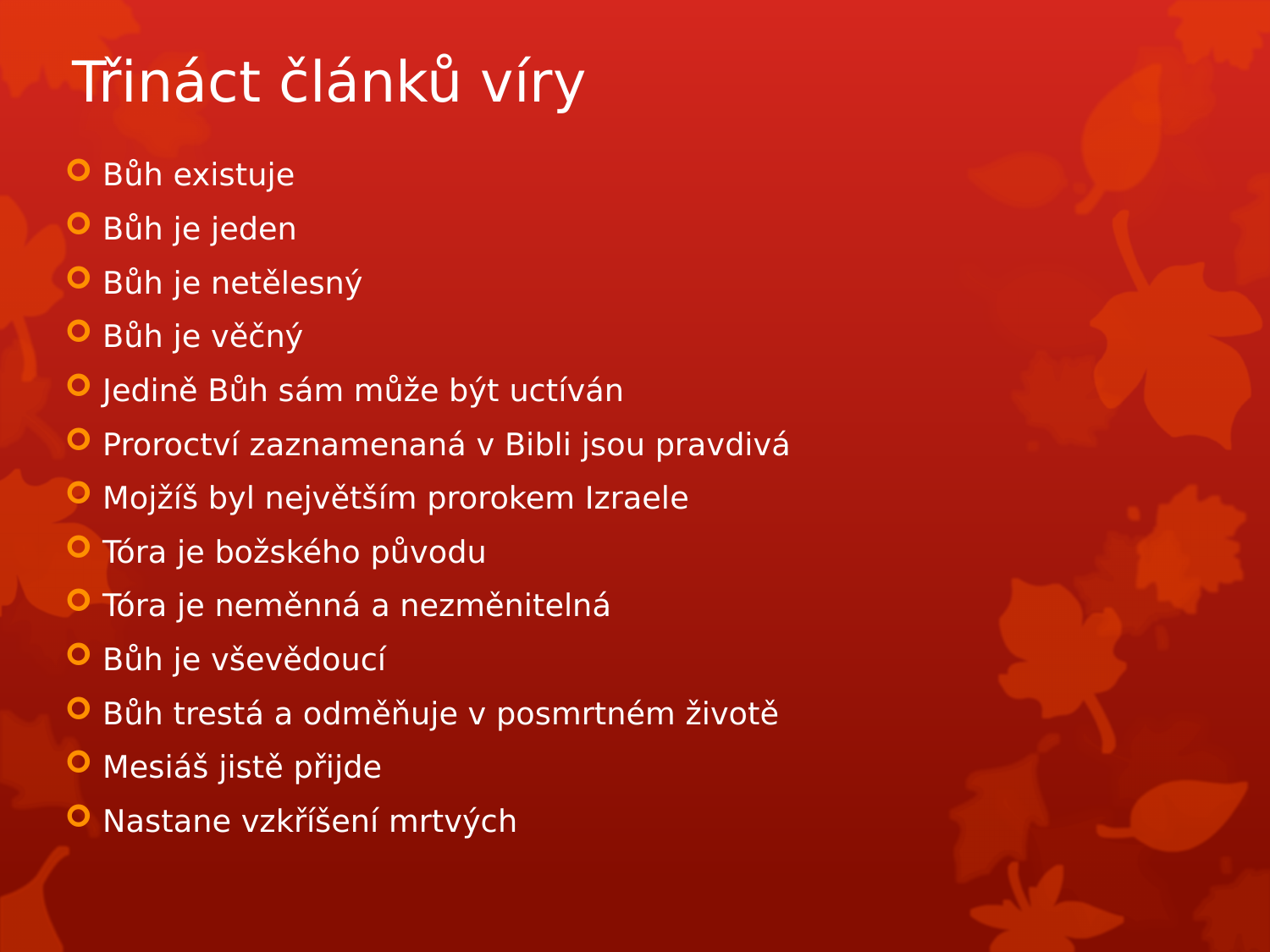

# Třináct článků víry
Bůh existuje
Bůh je jeden
Bůh je netělesný
Bůh je věčný
Jedině Bůh sám může být uctíván
Proroctví zaznamenaná v Bibli jsou pravdivá
Mojžíš byl největším prorokem Izraele
Tóra je božského původu
Tóra je neměnná a nezměnitelná
Bůh je vševědoucí
Bůh trestá a odměňuje v posmrtném životě
Mesiáš jistě přijde
Nastane vzkříšení mrtvých